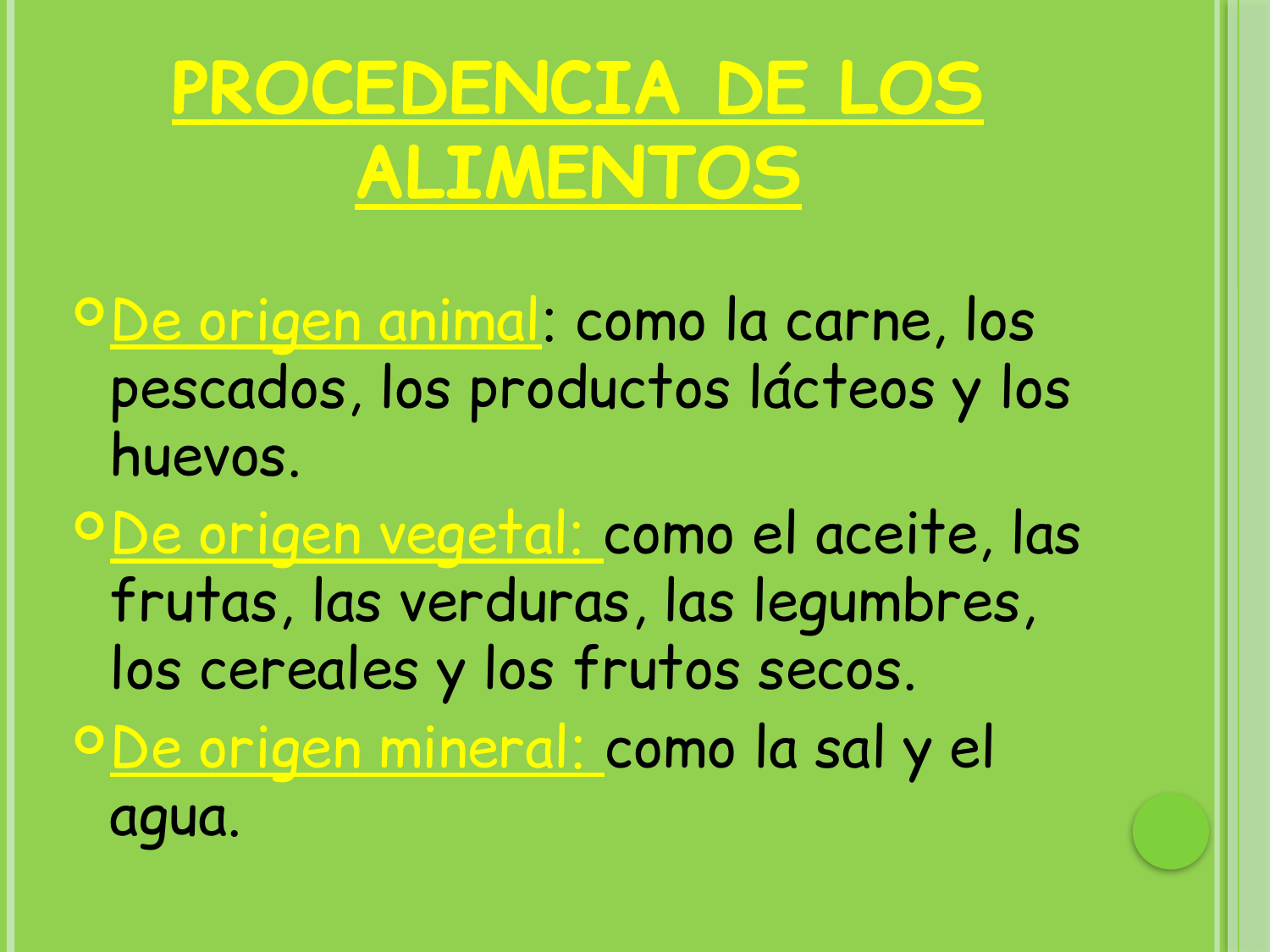

# Procedencia de los alimentos

De origen animal: como la carne, los pescados, los productos lácteos y los huevos.
De origen vegetal: como el aceite, las frutas, las verduras, las legumbres, los cereales y los frutos secos.
De origen mineral: como la sal y el agua.